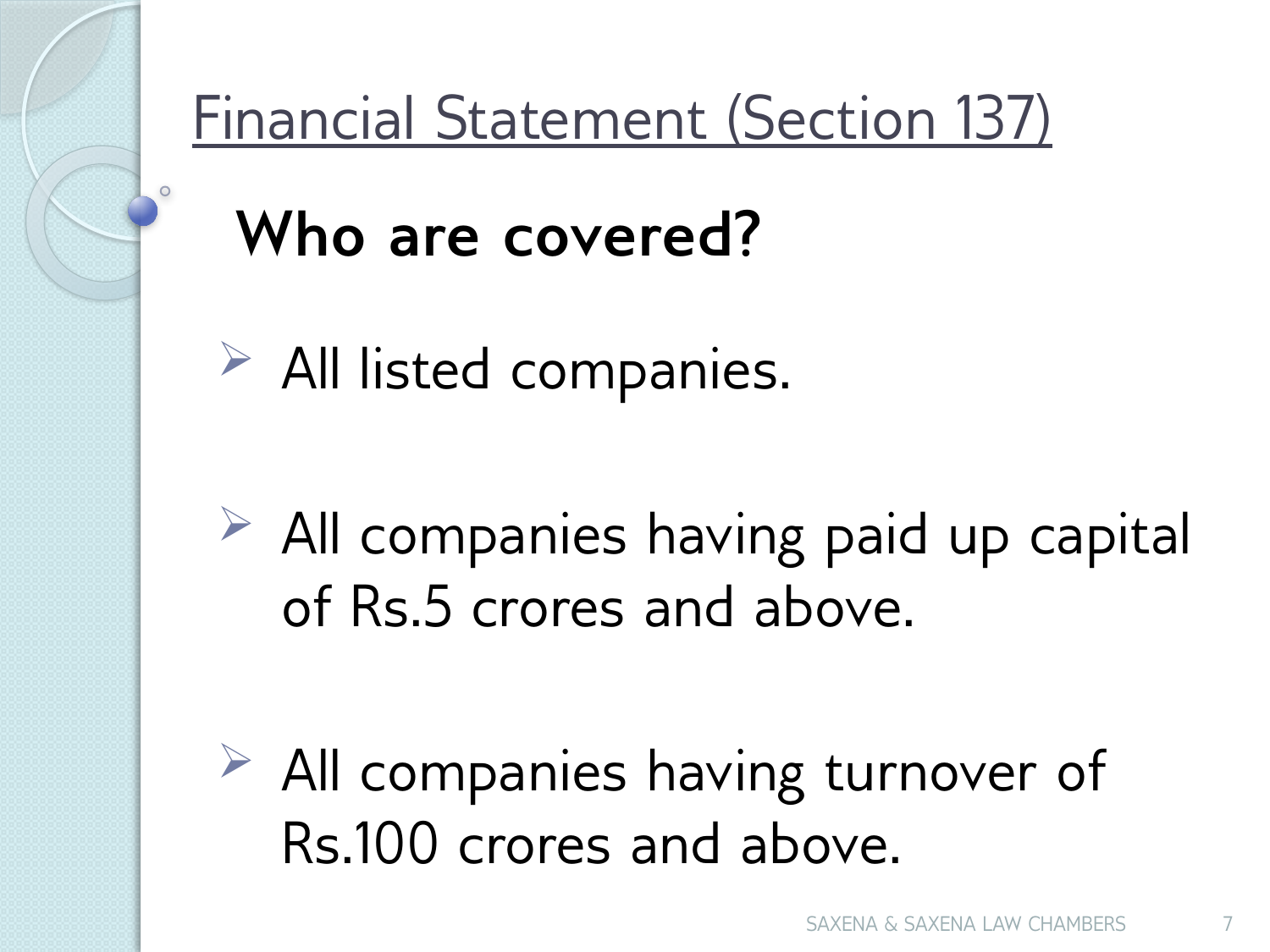

# Financial Statement (Section 137)
 Who are covered?

All listed companies.

All companies having paid up capital of Rs.5 crores and above.

All companies having turnover of Rs.100 crores and above.

SAXENA & SAXENA LAW CHAMBERS
7